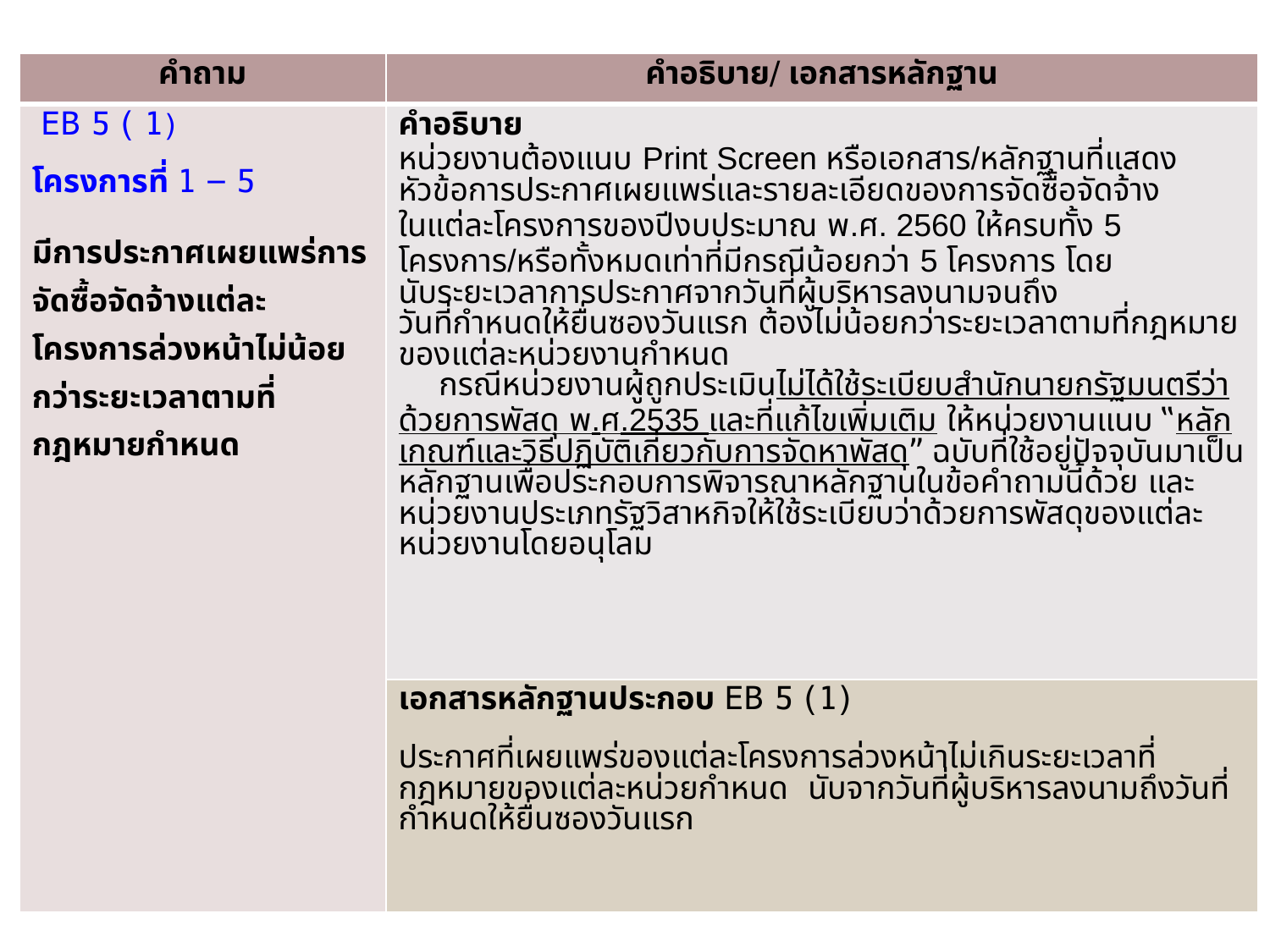

| คำถาม | คำอธิบาย/เอกสารหลักฐาน |
| --- | --- |
| EB 5 ( 1) โครงการที่ 1 – 5 มีการประกาศเผยแพร่การจัดซื้อจัดจ้างแต่ละโครงการล่วงหน้าไม่น้อยกว่าระยะเวลาตามที่กฎหมายกำหนด | คำอธิบาย หน่วยงานต้องแนบ Print Screen หรือเอกสาร/หลักฐานที่แสดงหัวข้อการประกาศเผยแพร่และรายละเอียดของการจัดซื้อจัดจ้าง ในแต่ละโครงการของปีงบประมาณ พ.ศ. 2560 ให้ครบทั้ง 5 โครงการ/หรือทั้งหมดเท่าที่มีกรณีน้อยกว่า 5 โครงการ โดย นับระยะเวลาการประกาศจากวันที่ผู้บริหารลงนามจนถึง วันที่กำหนดให้ยื่นซองวันแรก ต้องไม่น้อยกว่าระยะเวลาตามที่กฎหมายของแต่ละหน่วยงานกำหนด กรณีหน่วยงานผู้ถูกประเมินไม่ได้ใช้ระเบียบสำนักนายกรัฐมนตรีว่าด้วยการพัสดุ พ.ศ.2535 และที่แก้ไขเพิ่มเติม ให้หน่วยงานแนบ “หลักเกณฑ์และวิธีปฏิบัติเกี่ยวกับการจัดหาพัสดุ” ฉบับที่ใช้อยู่ปัจจุบันมาเป็นหลักฐานเพื่อประกอบการพิจารณาหลักฐานในข้อคำถามนี้ด้วย และหน่วยงานประเภทรัฐวิสาหกิจให้ใช้ระเบียบว่าด้วยการพัสดุของแต่ละหน่วยงานโดยอนุโลม |
|  | เอกสารหลักฐานประกอบ EB 5 (1) ประกาศที่เผยแพร่ของแต่ละโครงการล่วงหน้าไม่เกินระยะเวลาที่กฎหมายของแต่ละหน่วยกำหนด นับจากวันที่ผู้บริหารลงนามถึงวันที่กำหนดให้ยื่นซองวันแรก |